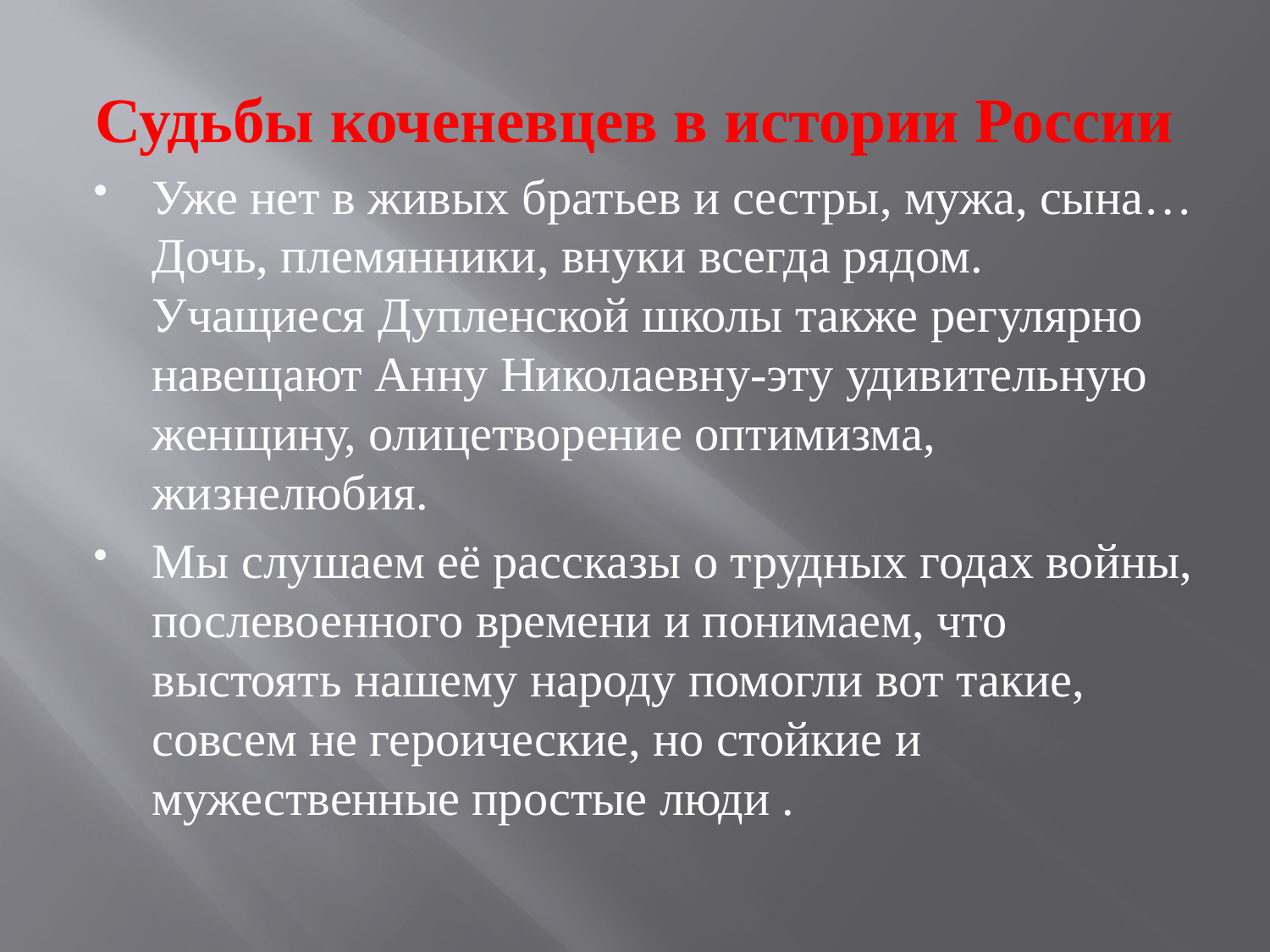

# Судьбы коченевцев в истории России
Уже нет в живых братьев и сестры, мужа, сына…Дочь, племянники, внуки всегда рядом. Учащиеся Дупленской школы также регулярно навещают Анну Николаевну-эту удивительную женщину, олицетворение оптимизма, жизнелюбия.
Мы слушаем её рассказы о трудных годах войны, послевоенного времени и понимаем, что выстоять нашему народу помогли вот такие, совсем не героические, но стойкие и мужественные простые люди .